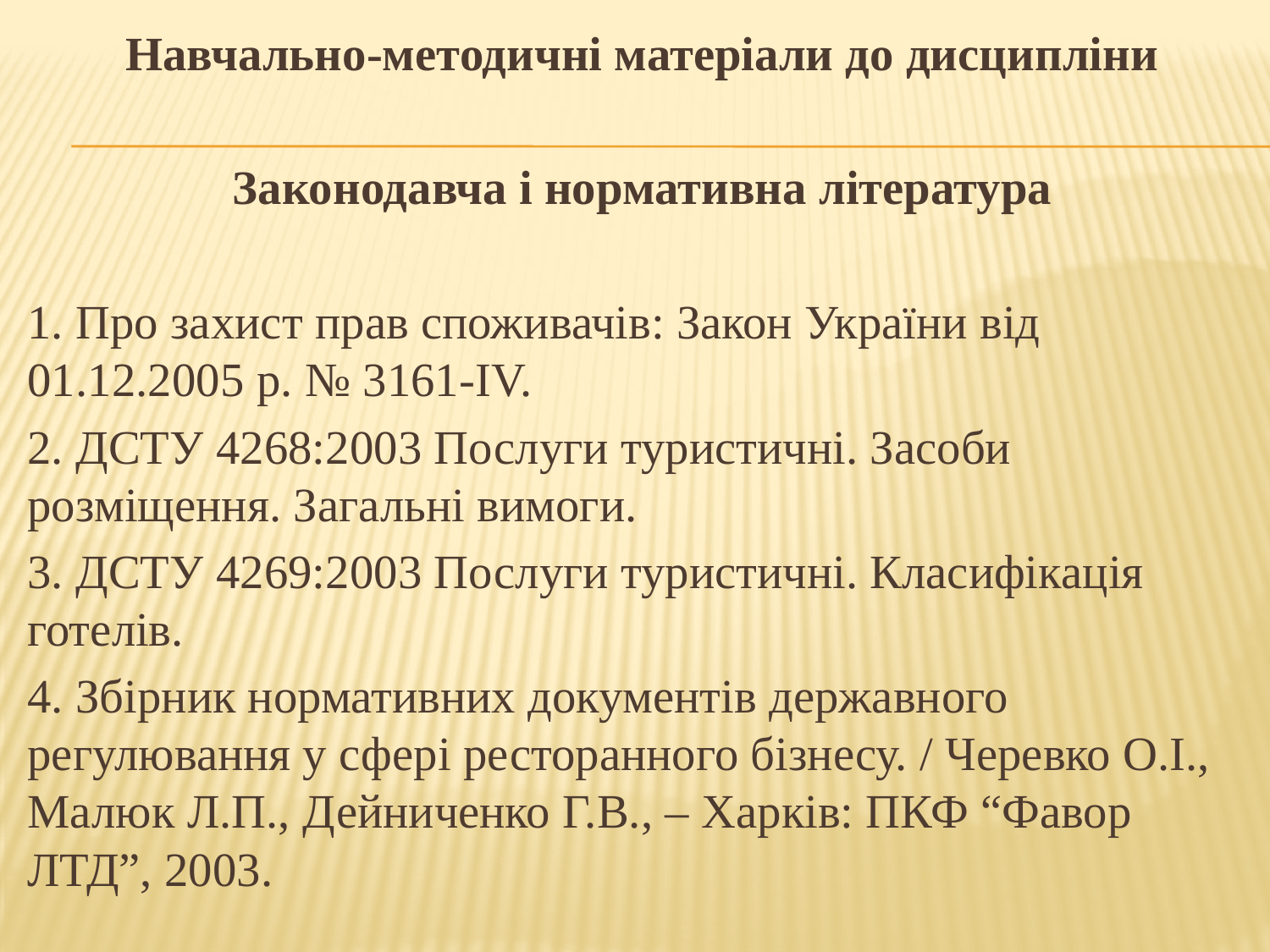

Навчально-методичні матеріали до дисципліни

Законодавча і нормативна література

1. Про захист прав споживачів: Закон України від 01.12.2005 р. № 3161-IV.
2. ДСТУ 4268:2003 Послуги туристичні. Засоби розміщення. Загальні вимоги.
3. ДСТУ 4269:2003 Послуги туристичні. Класифікація готелів.
4. Збірник нормативних документів державного регулювання у сфері ресторанного бізнесу. / Черевко О.І., Малюк Л.П., Дейниченко Г.В., – Харків: ПКФ “Фавор ЛТД”, 2003.